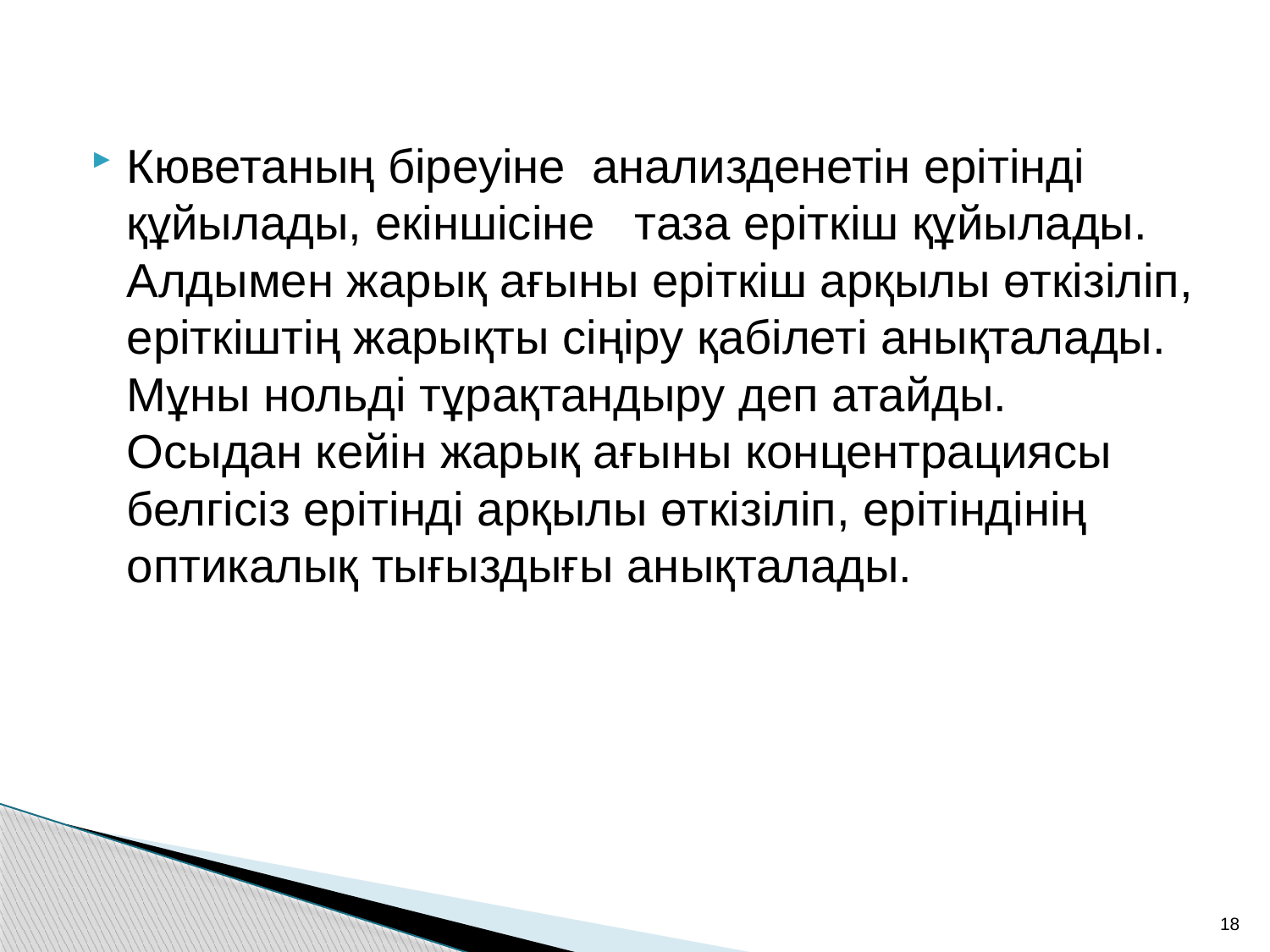

Кюветаның біреуіне  анализденетін ерітінді құйылады, екіншісіне   таза еріткіш құйылады. Алдымен жарық ағыны еріткіш арқылы өткізіліп, еріткіштің жарықты сіңіру қабілеті анықталады. Мұны нольді тұрақтандыру деп атайды. Осыдан кейін жарық ағыны концентрациясы белгісіз ерітінді арқылы өткізіліп, ерітіндінің оптикалық тығыздығы анықталады.

18